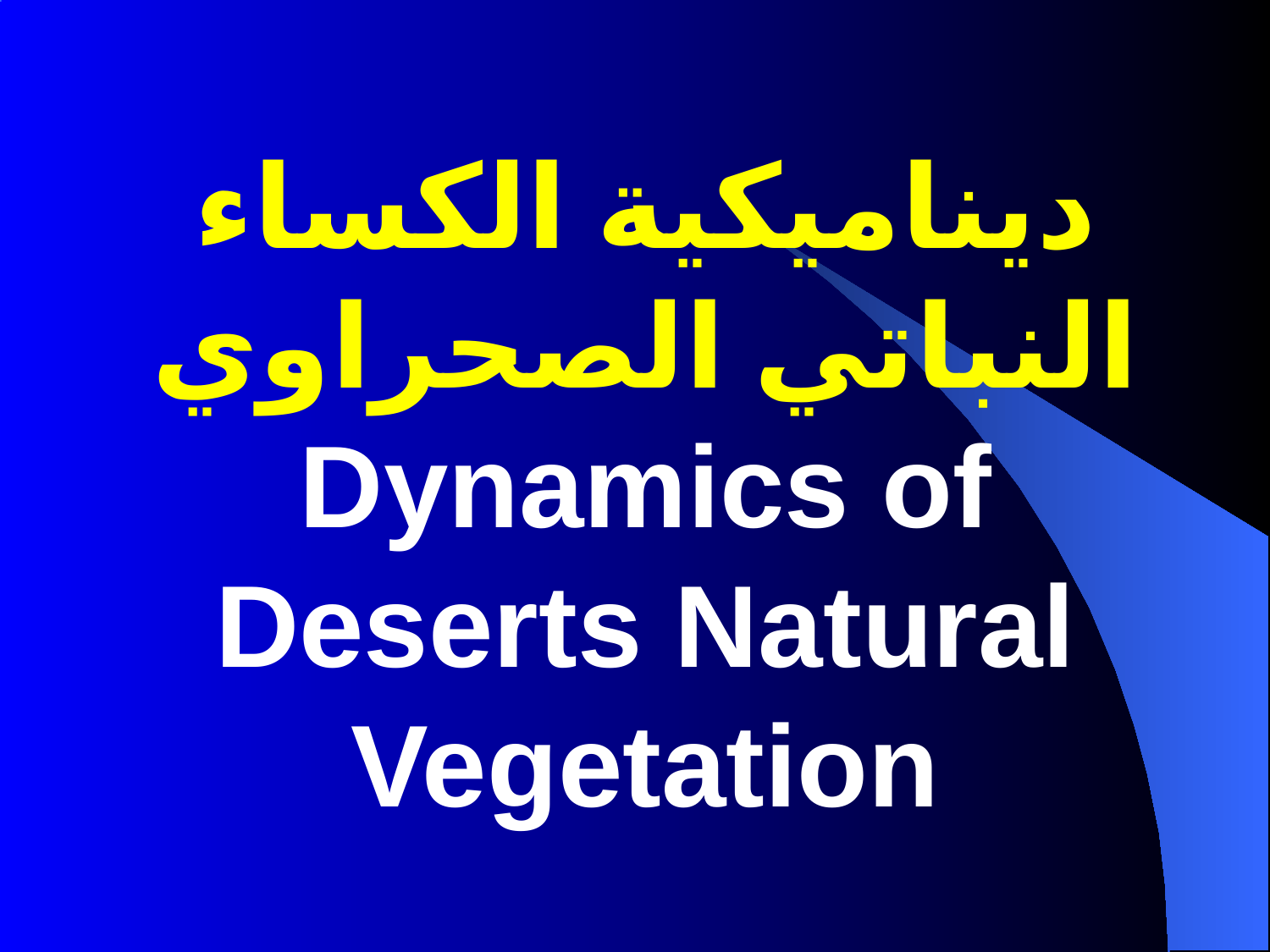

# ديناميكية الكساء النباتي الصحراوي Dynamics of Deserts Natural Vegetation